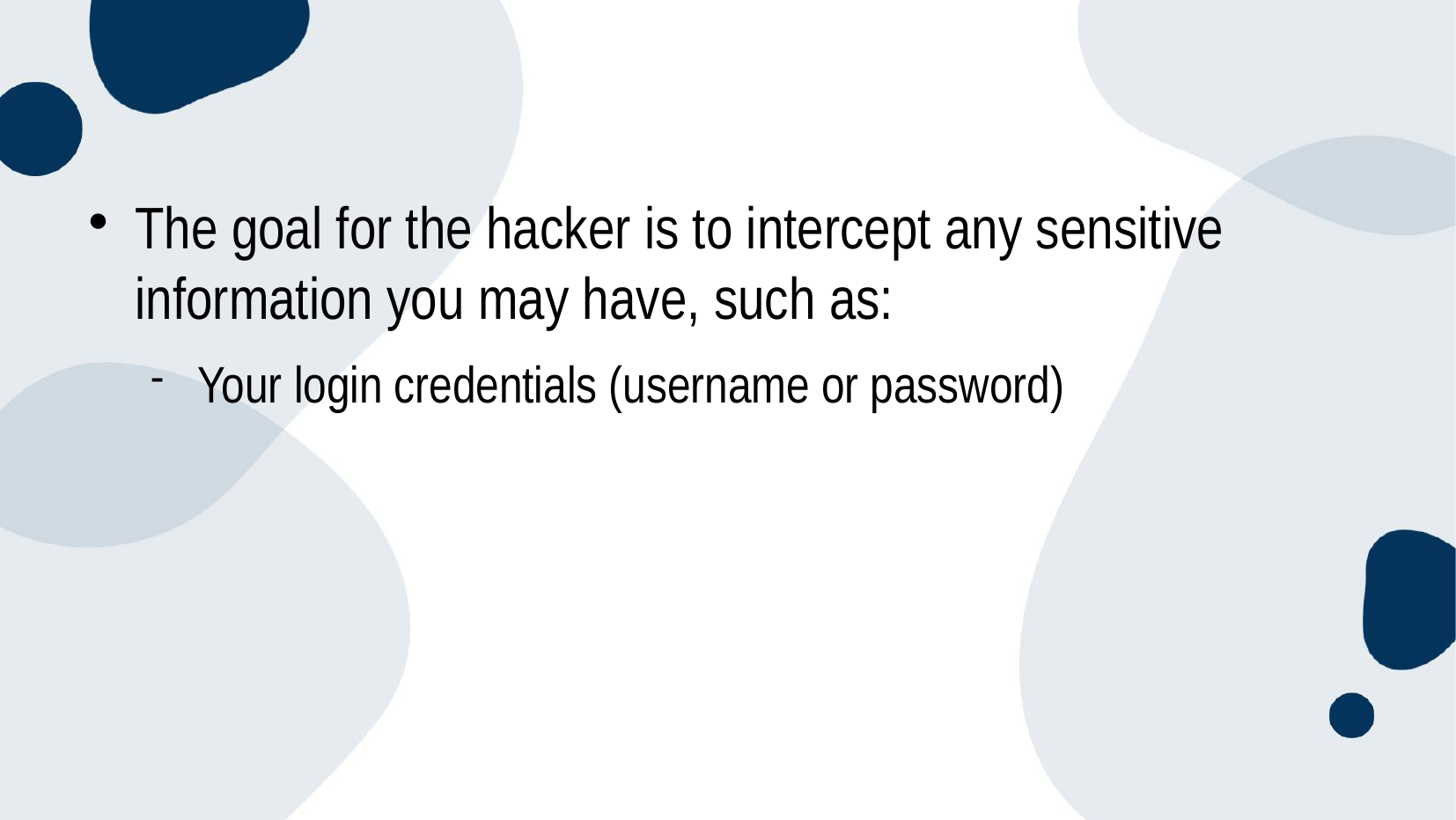

#
The goal for the hacker is to intercept any sensitive information you may have, such as:
Your login credentials (username or password)